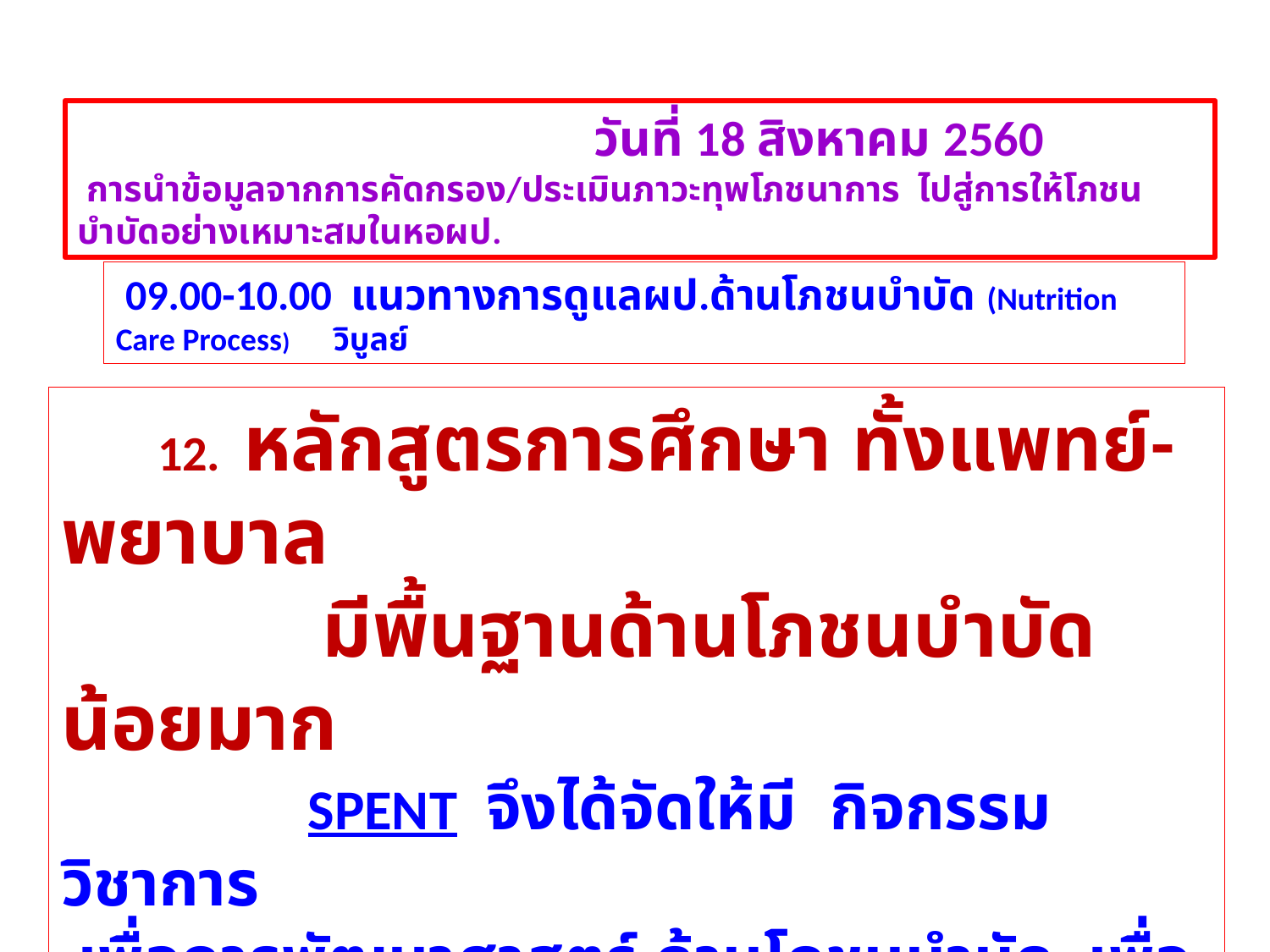

วันที่ 18 สิงหาคม 2560
 การนำข้อมูลจากการคัดกรอง/ประเมินภาวะทุพโภชนาการ  ไปสู่การให้โภชนบำบัดอย่างเหมาะสมในหอผป.
 09.00-10.00  แนวทางการดูแลผป.ด้านโภชนบำบัด (Nutrition Care Process)       วิบูลย์
            12.  หลักสูตรการศึกษา ทั้งแพทย์-พยาบาล
             มีพื้นฐานด้านโภชนบำบัดน้อยมาก
                      SPENT  จึงได้จัดให้มี  กิจกรรมวิชาการ
 เพื่อการพัฒนาศาสตร์ ด้านโภชนบำบัด  เพื่อเพิ่มพูนความรู้
                 และ ประสิทธิภาพ  ในการดูแลรักษาผป.
  ให้มีคุณภาพ-มาตรฐาน  เพื่อประโยชน์ของ  ผู้ป่วยโดยตรง